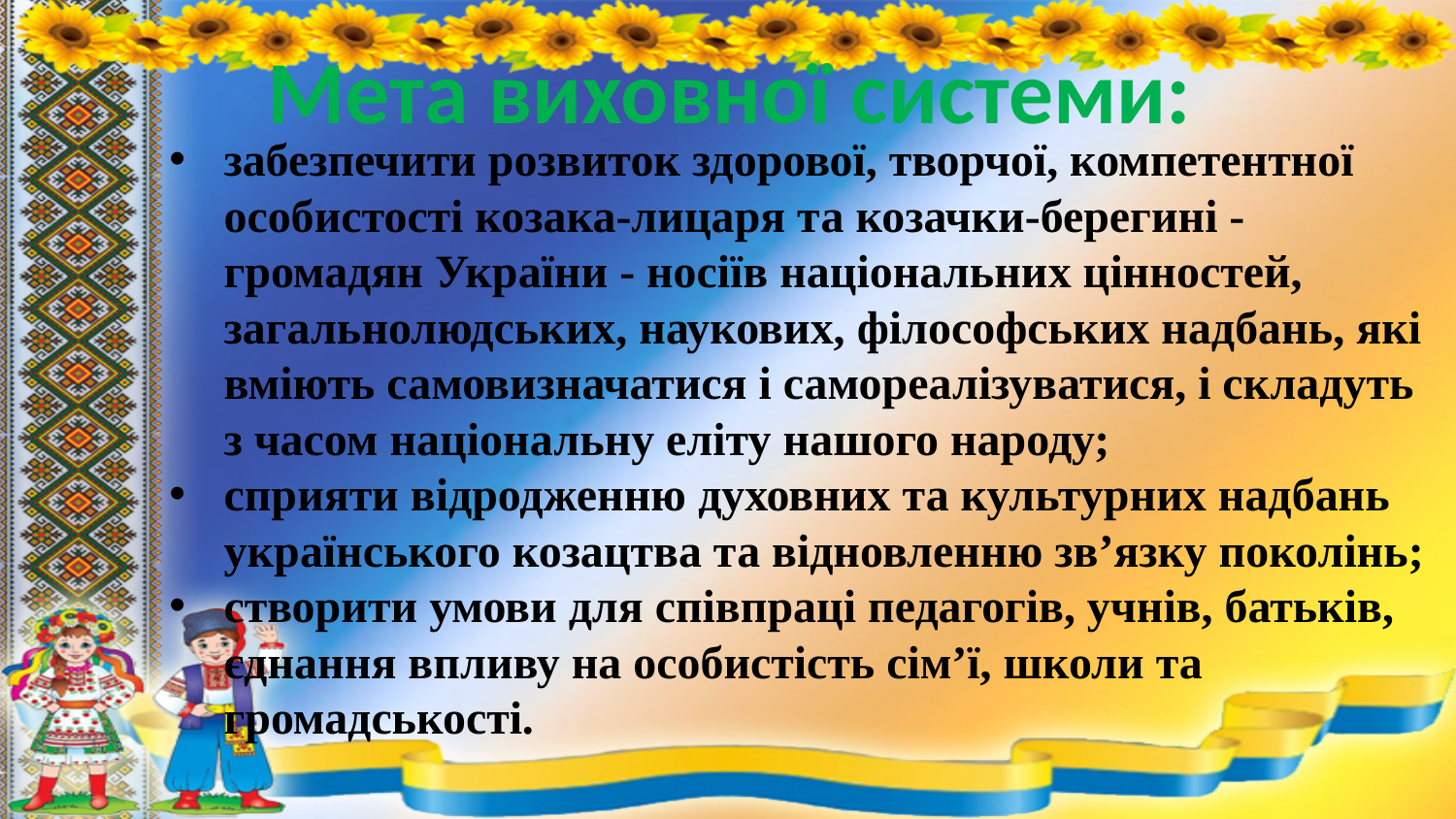

# Мета виховної системи:
забезпечити розвиток здорової, творчої, компетентної особистості козака-лицаря та козачки-берегині - громадян України - носіїв національних цінностей, загальнолюдських, наукових, філософських надбань, які вміють самовизначатися і самореалізуватися, і складуть з часом національну еліту нашого народу;
сприяти відродженню духовних та культурних надбань українського козацтва та відновленню зв’язку поколінь;
створити умови для співпраці педагогів, учнів, батьків,  єднання впливу на особистість сім’ї, школи та            громадськості.